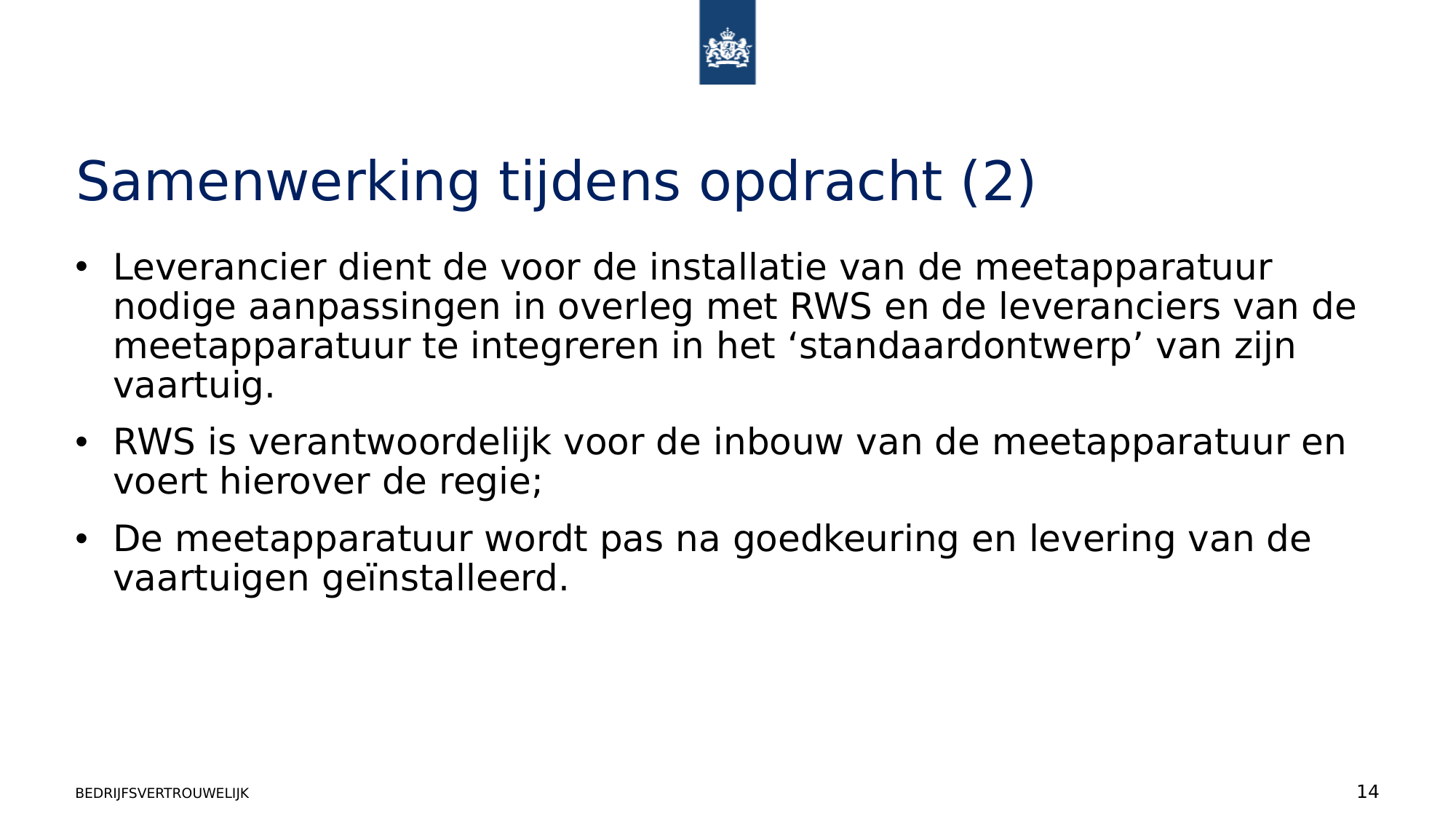

# Samenwerking tijdens opdracht (2)
Leverancier dient de voor de installatie van de meetapparatuur nodige aanpassingen in overleg met RWS en de leveranciers van de meetapparatuur te integreren in het ‘standaardontwerp’ van zijn vaartuig.
RWS is verantwoordelijk voor de inbouw van de meetapparatuur en voert hierover de regie;
De meetapparatuur wordt pas na goedkeuring en levering van de vaartuigen geïnstalleerd.
BEDRIJFSVERTROUWELIJK
14